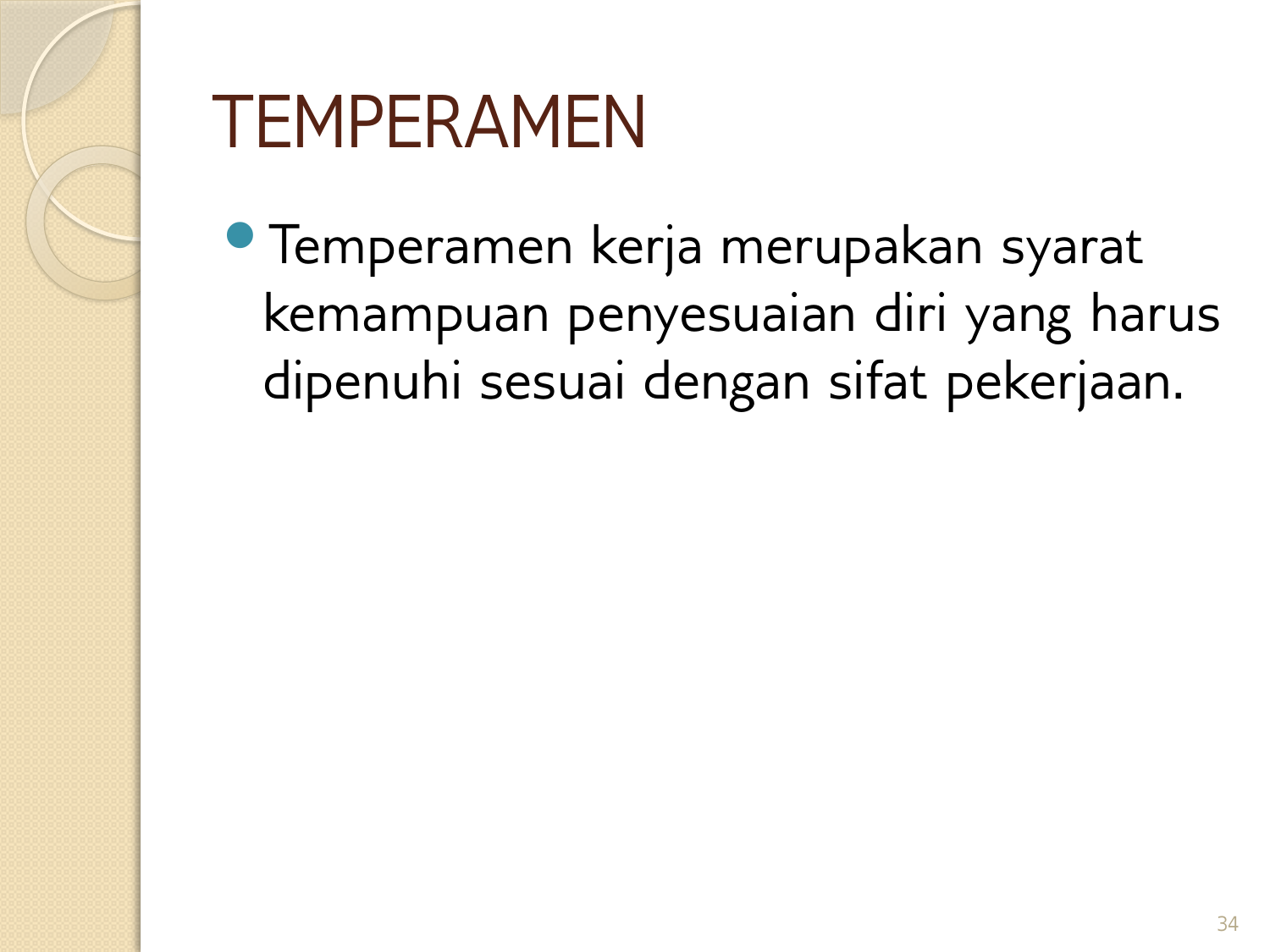

# TEMPERAMEN
Temperamen kerja merupakan syarat kemampuan penyesuaian diri yang harus dipenuhi sesuai dengan sifat pekerjaan.

34